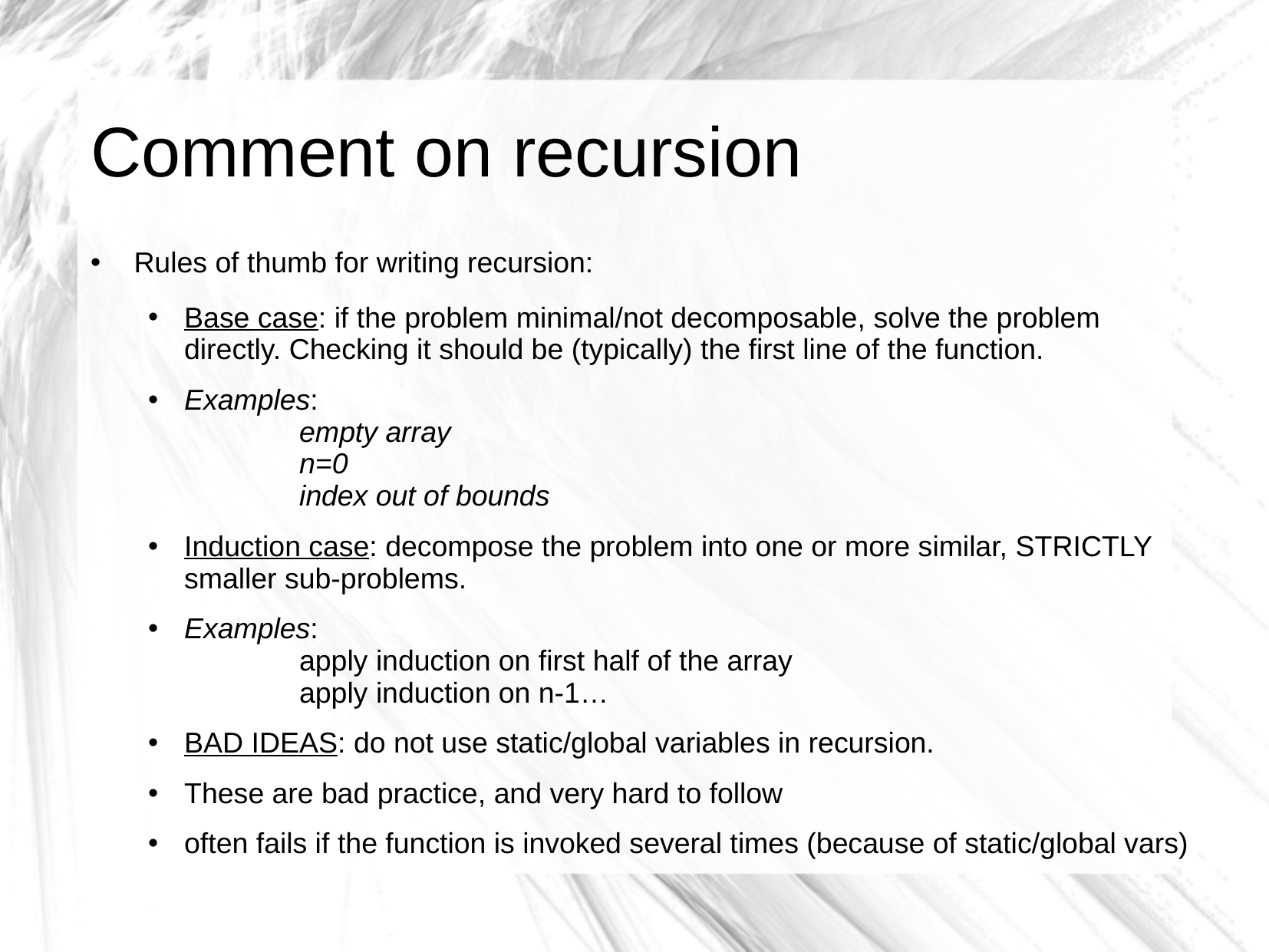

# Comment on recursion
Rules of thumb for writing recursion:
Base case: if the problem minimal/not decomposable, solve the problem directly. Checking it should be (typically) the first line of the function.
Examples:
	empty array
	n=0
	index out of bounds
Induction case: decompose the problem into one or more similar, STRICTLY smaller sub-problems.
Examples:
	apply induction on first half of the array
	apply induction on n-1…
BAD IDEAS: do not use static/global variables in recursion.
These are bad practice, and very hard to follow
often fails if the function is invoked several times (because of static/global vars)